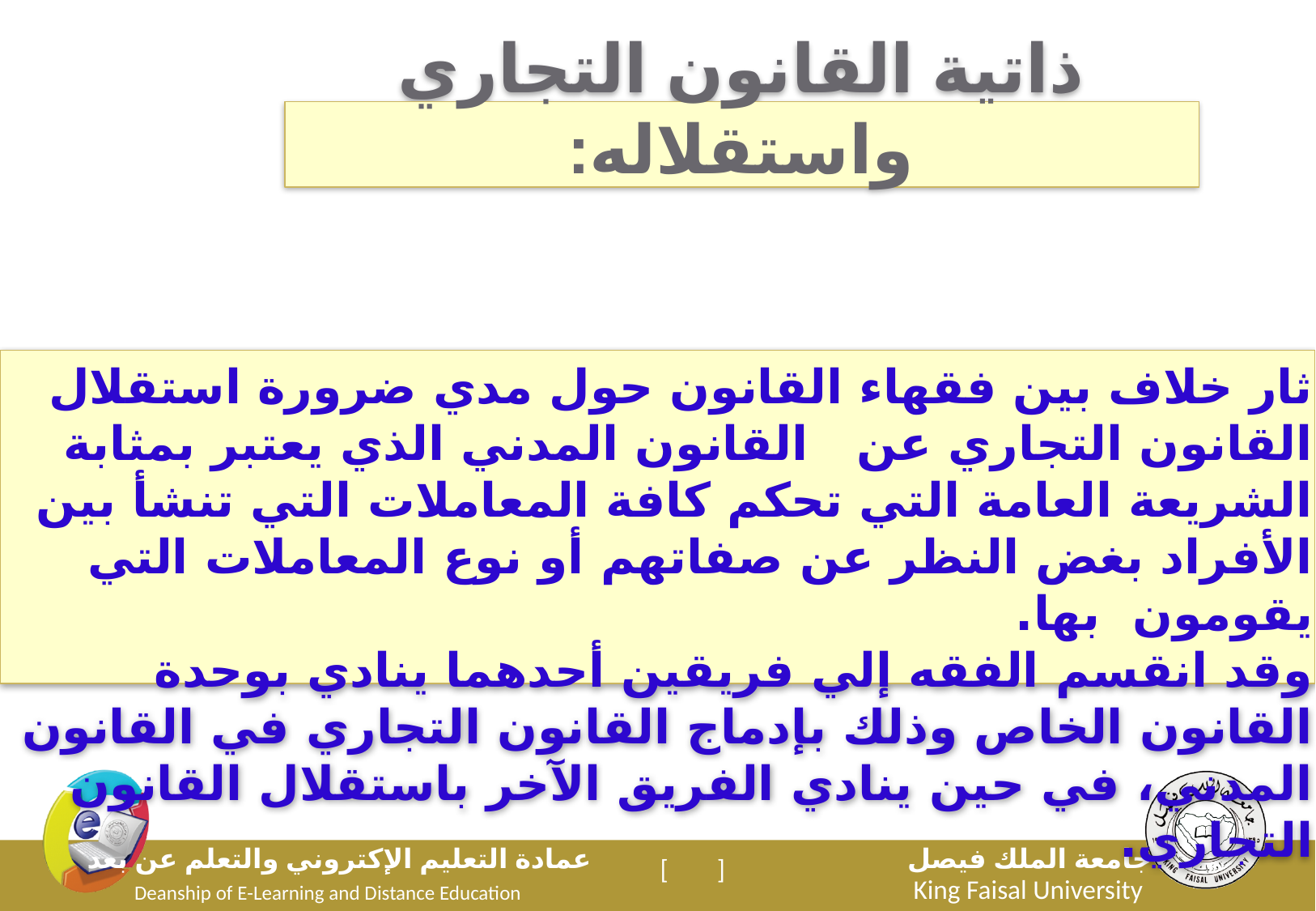

ذاتية القانون التجاري واستقلاله:
ثار خلاف بين فقهاء القانون حول مدي ضرورة استقلال القانون التجاري عن   القانون المدني الذي يعتبر بمثابة الشريعة العامة التي تحكم كافة المعاملات التي تنشأ بين الأفراد بغض النظر عن صفاتهم أو نوع المعاملات التي يقومون  بها.
وقد انقسم الفقه إلي فريقين أحدهما ينادي بوحدة القانون الخاص وذلك بإدماج القانون التجاري في القانون المدني، في حين ينادي الفريق الآخر باستقلال القانون التجاري.